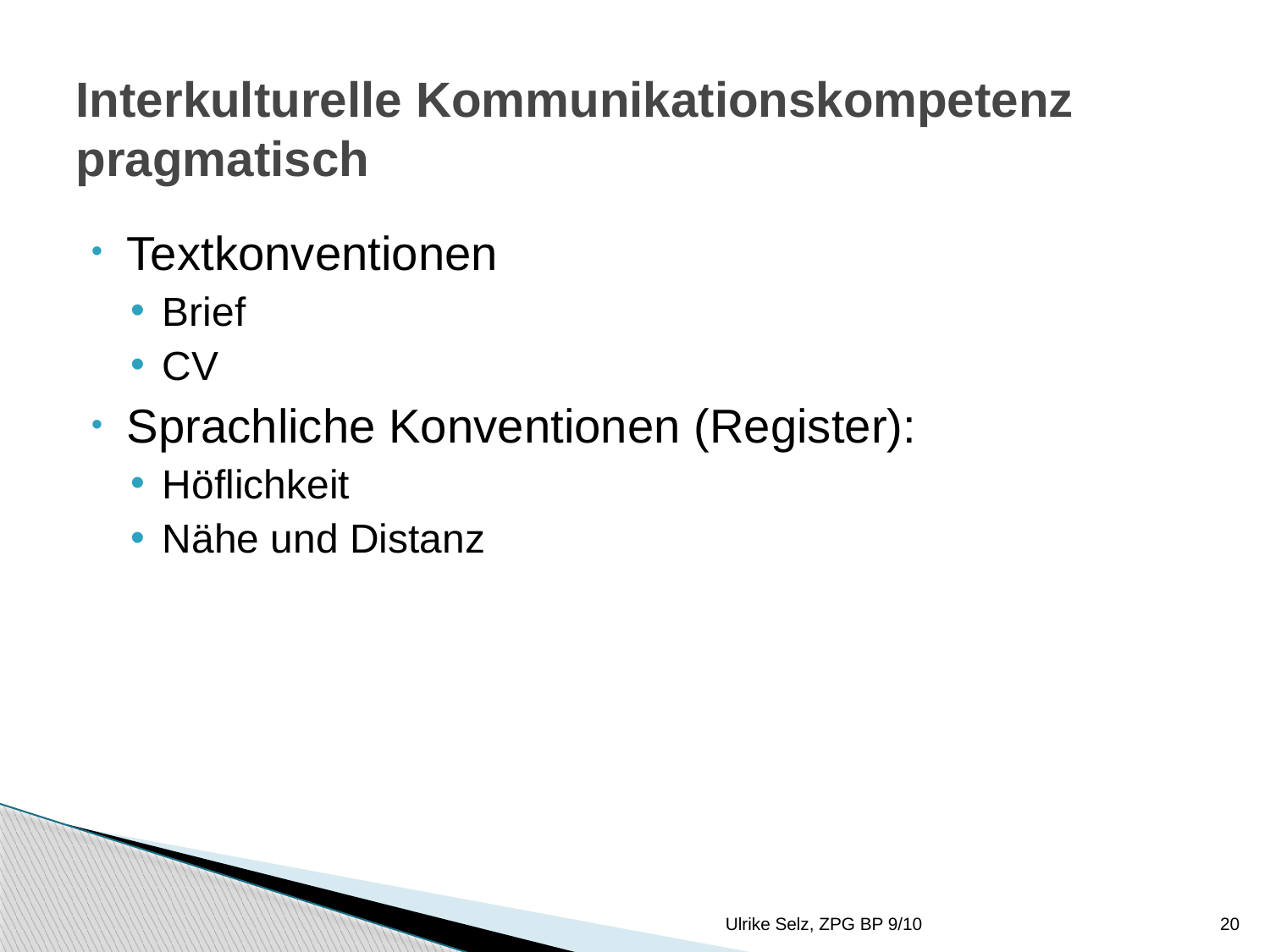

# Interkulturelle Kommunikationskompetenz pragmatisch
Textkonventionen
Brief
CV
Sprachliche Konventionen (Register):
Höflichkeit
Nähe und Distanz

Ulrike Selz, ZPG BP 9/10
20